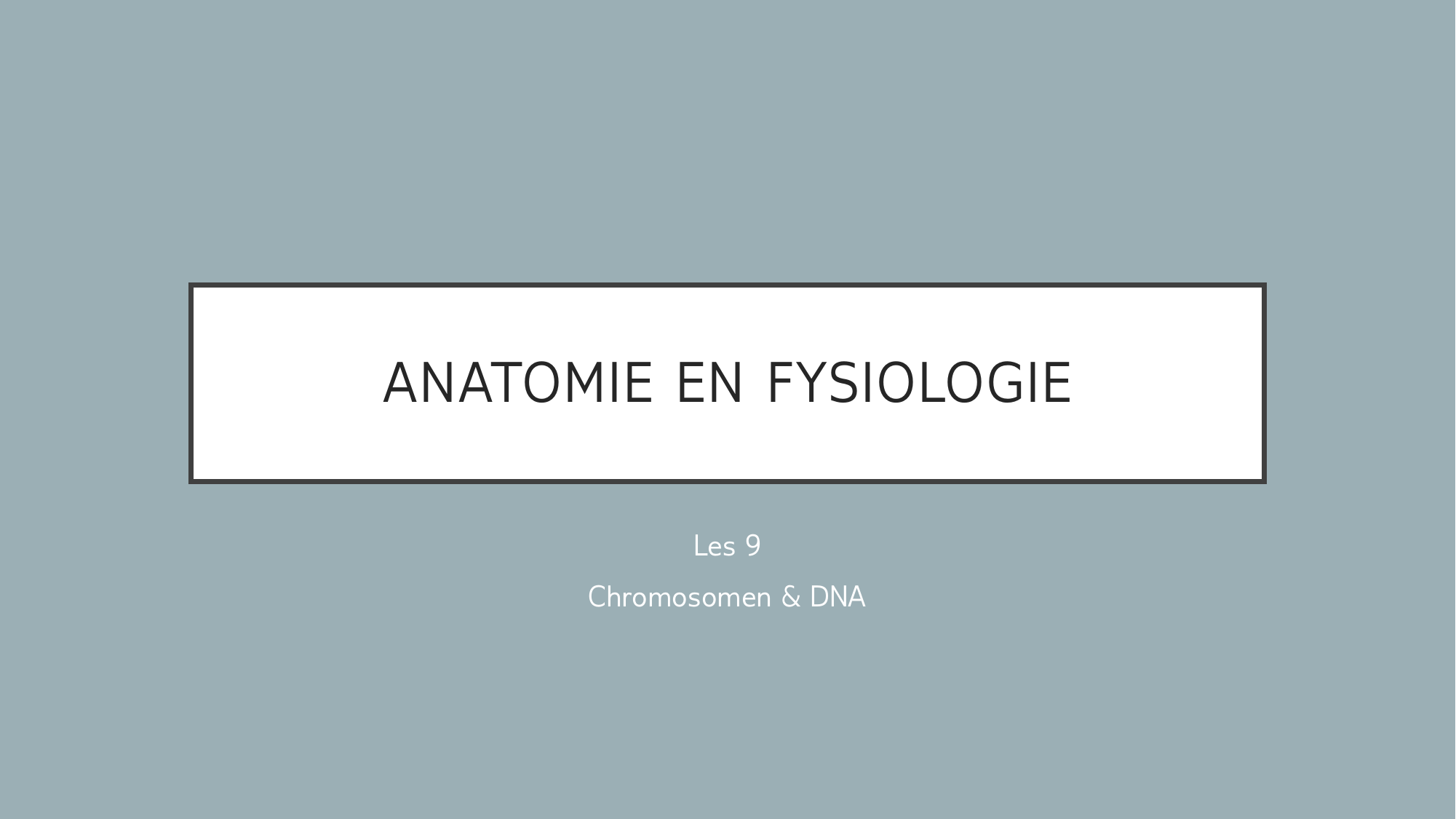

# Anatomie en Fysiologie
Les 9
Chromosomen & DNA